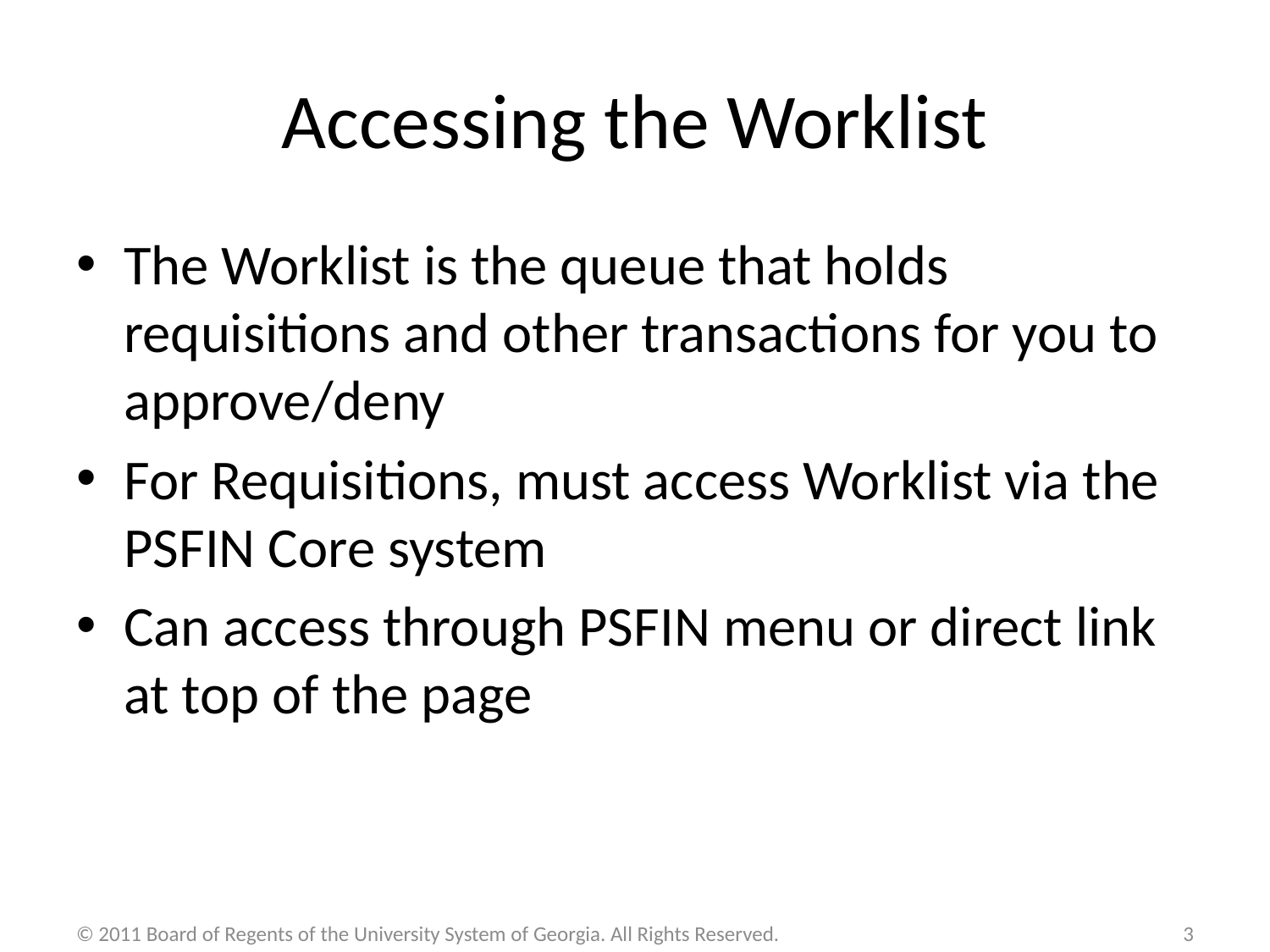

# Accessing the Worklist
The Worklist is the queue that holds requisitions and other transactions for you to approve/deny
For Requisitions, must access Worklist via the PSFIN Core system
Can access through PSFIN menu or direct link at top of the page
© 2011 Board of Regents of the University System of Georgia. All Rights Reserved.
3